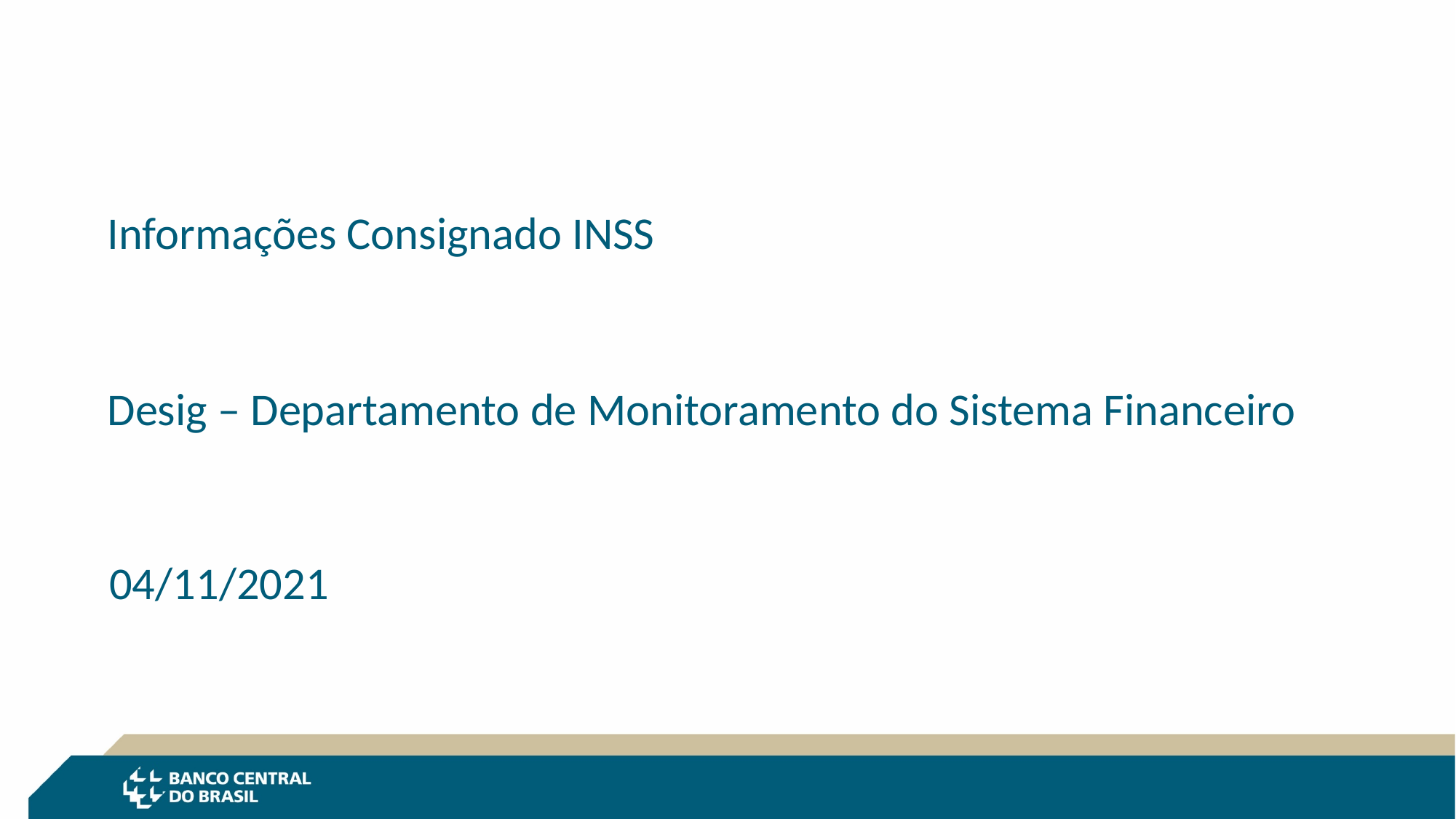

Informações Consignado INSS
Desig – Departamento de Monitoramento do Sistema Financeiro
04/11/2021